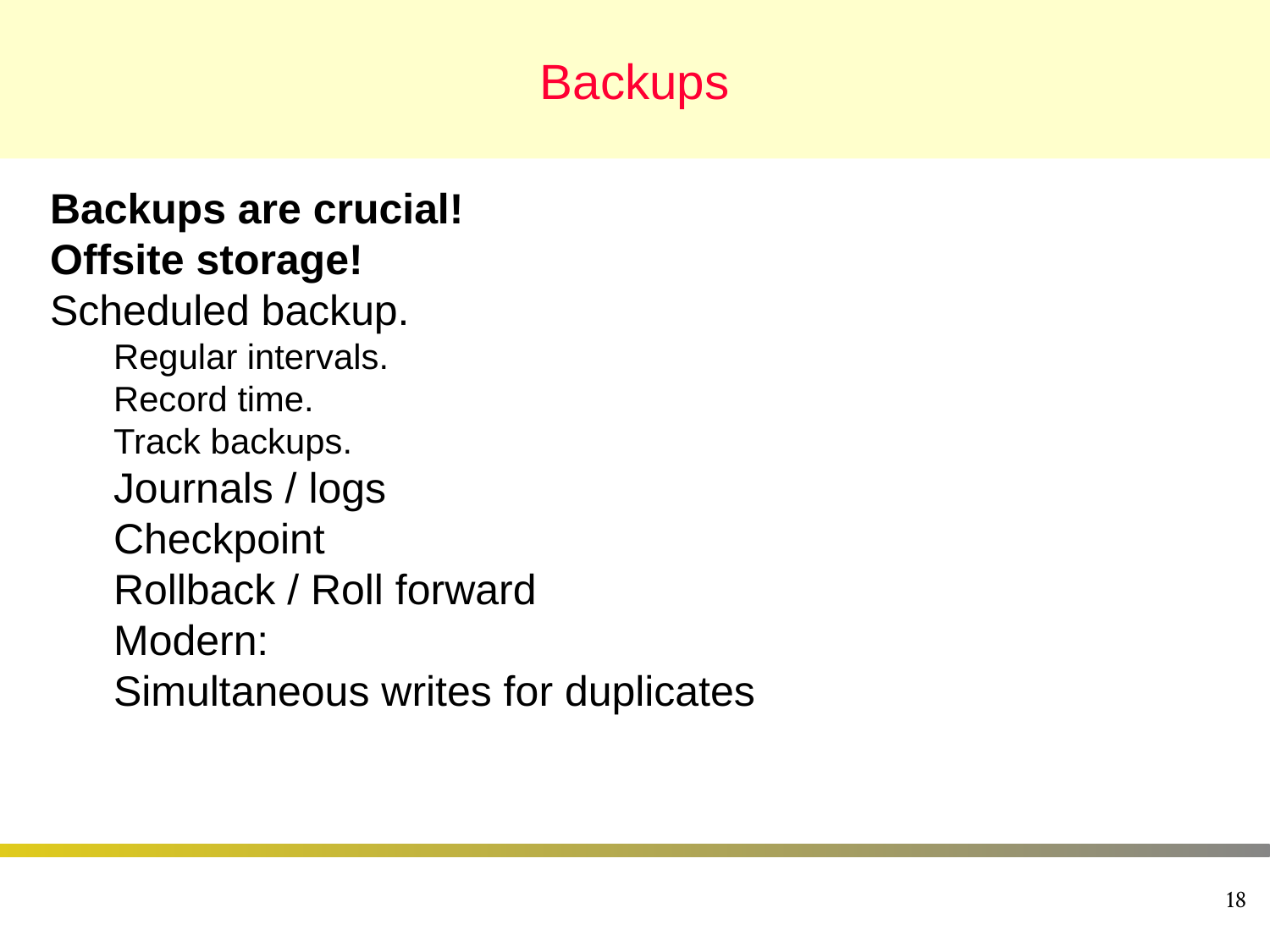

# Backups
Backups are crucial!
Offsite storage!
Scheduled backup.
Regular intervals.
Record time.
Track backups.
Journals / logs
Checkpoint
Rollback / Roll forward
Modern:
Simultaneous writes for duplicates
18